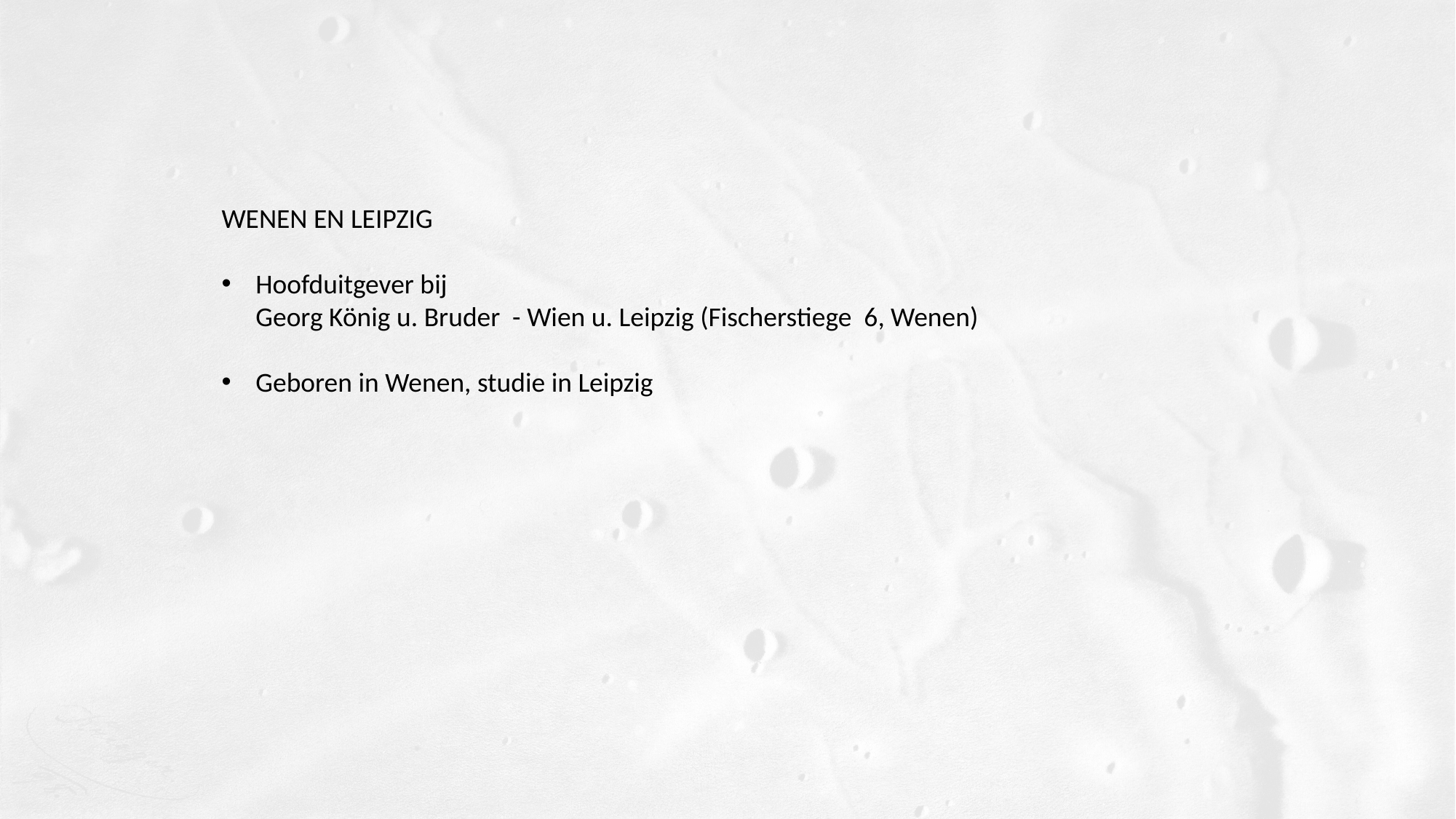

WENEN EN LEIPZIG

Hoofduitgever bij
Georg König u. Bruder  - Wien u. Leipzig (Fischerstiege  6, Wenen)

Geboren in Wenen, studie in Leipzig